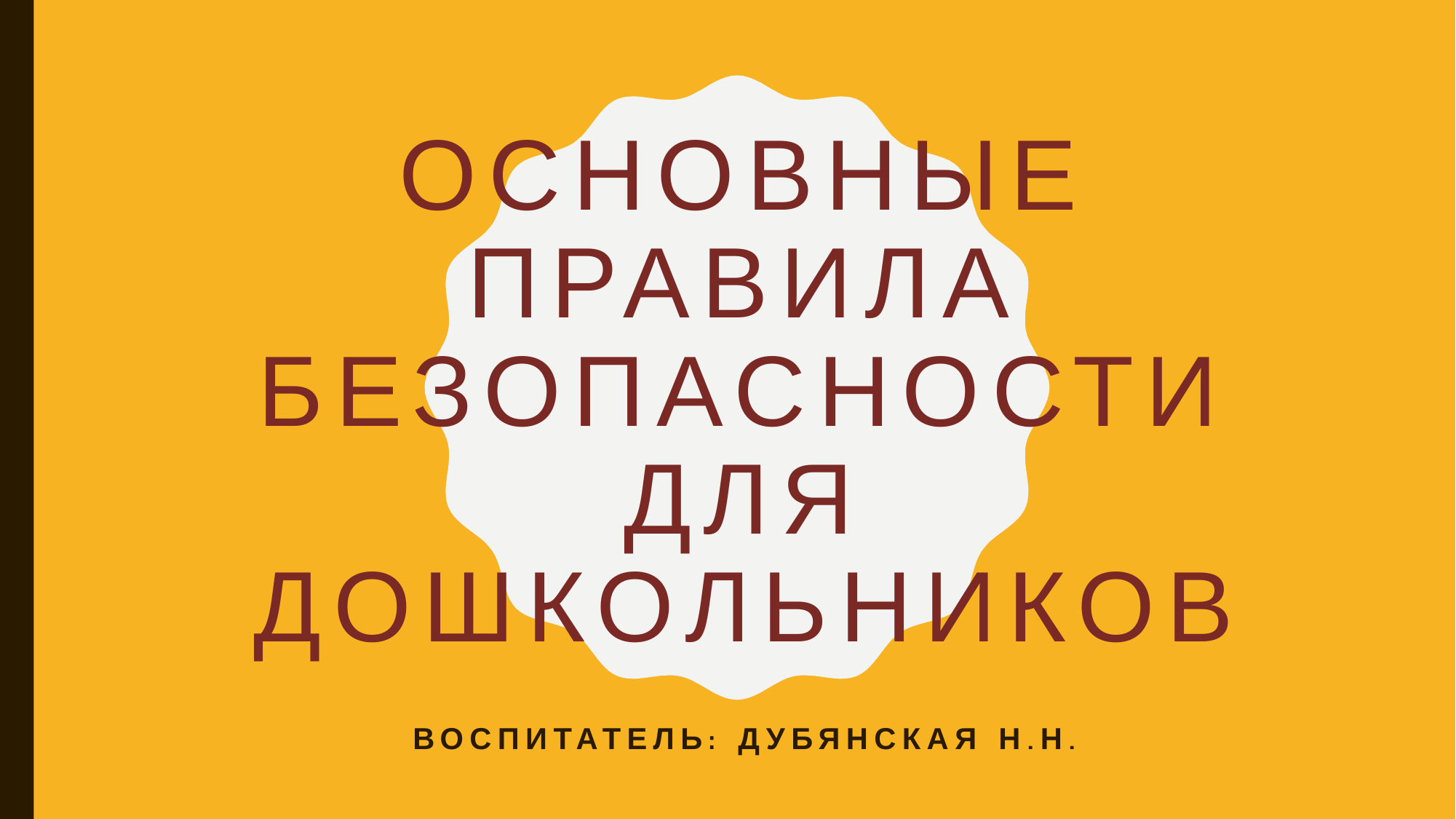

# Основные правила безопасности для дошкольников
Воспитатель: Дубянская Н.Н.